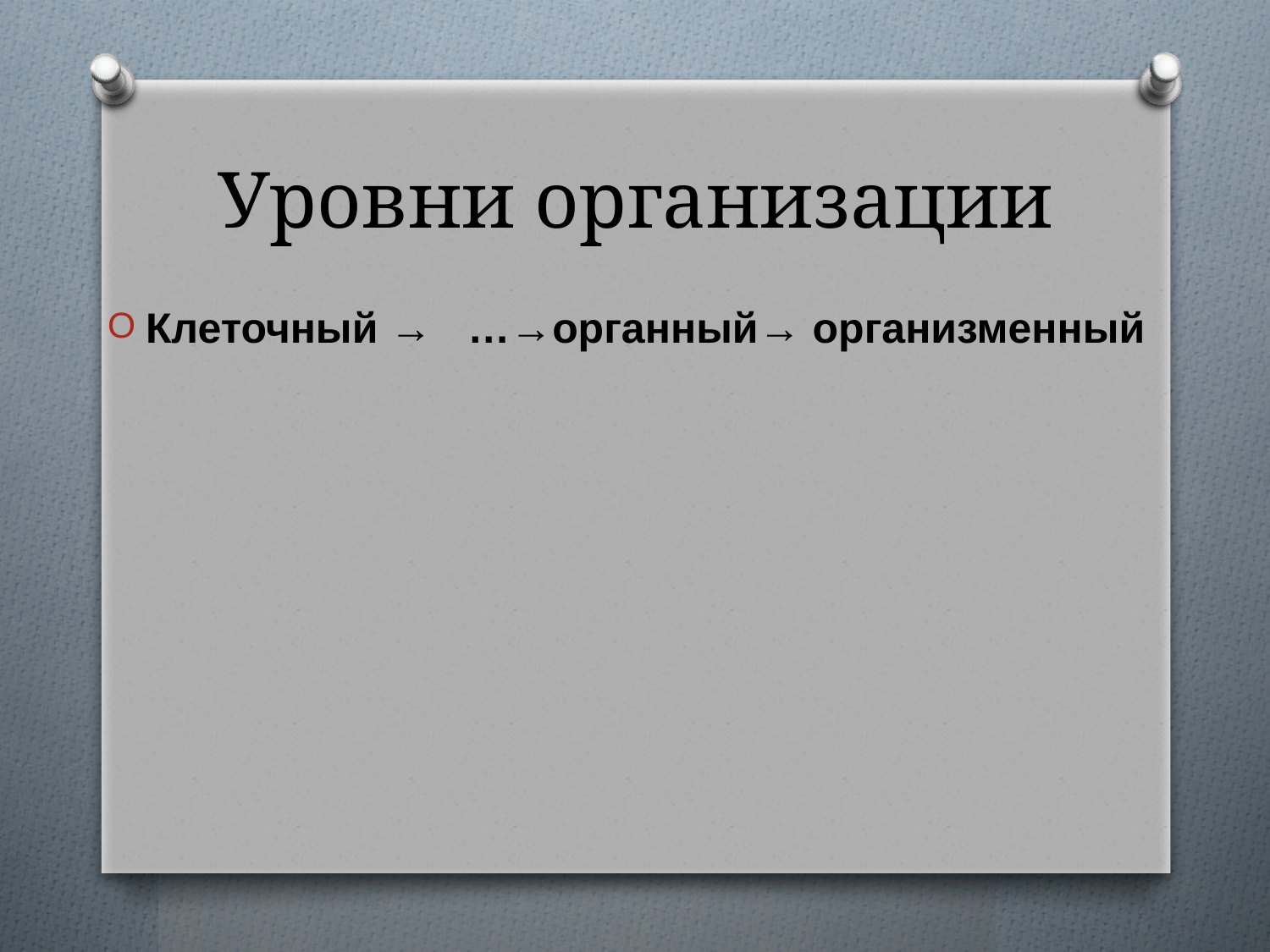

# Уровни организации
Клеточный →   …→органный→ организменный